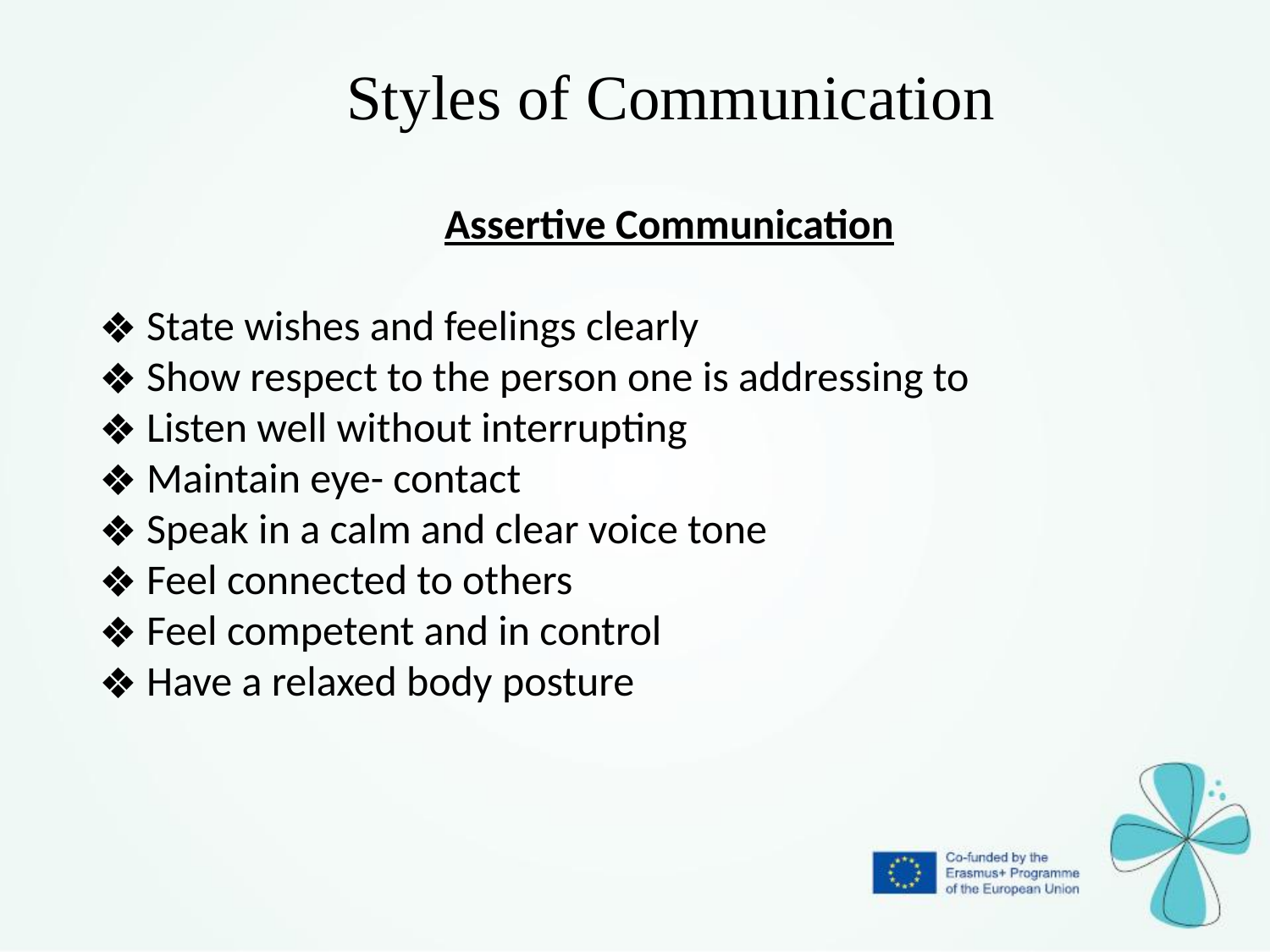

Styles of Communication
Assertive Communication

 State wishes and feelings clearly
 Show respect to the person one is addressing to
 Listen well without interrupting
 Maintain eye- contact
 Speak in a calm and clear voice tone
 Feel connected to others
 Feel competent and in control
 Have a relaxed body posture